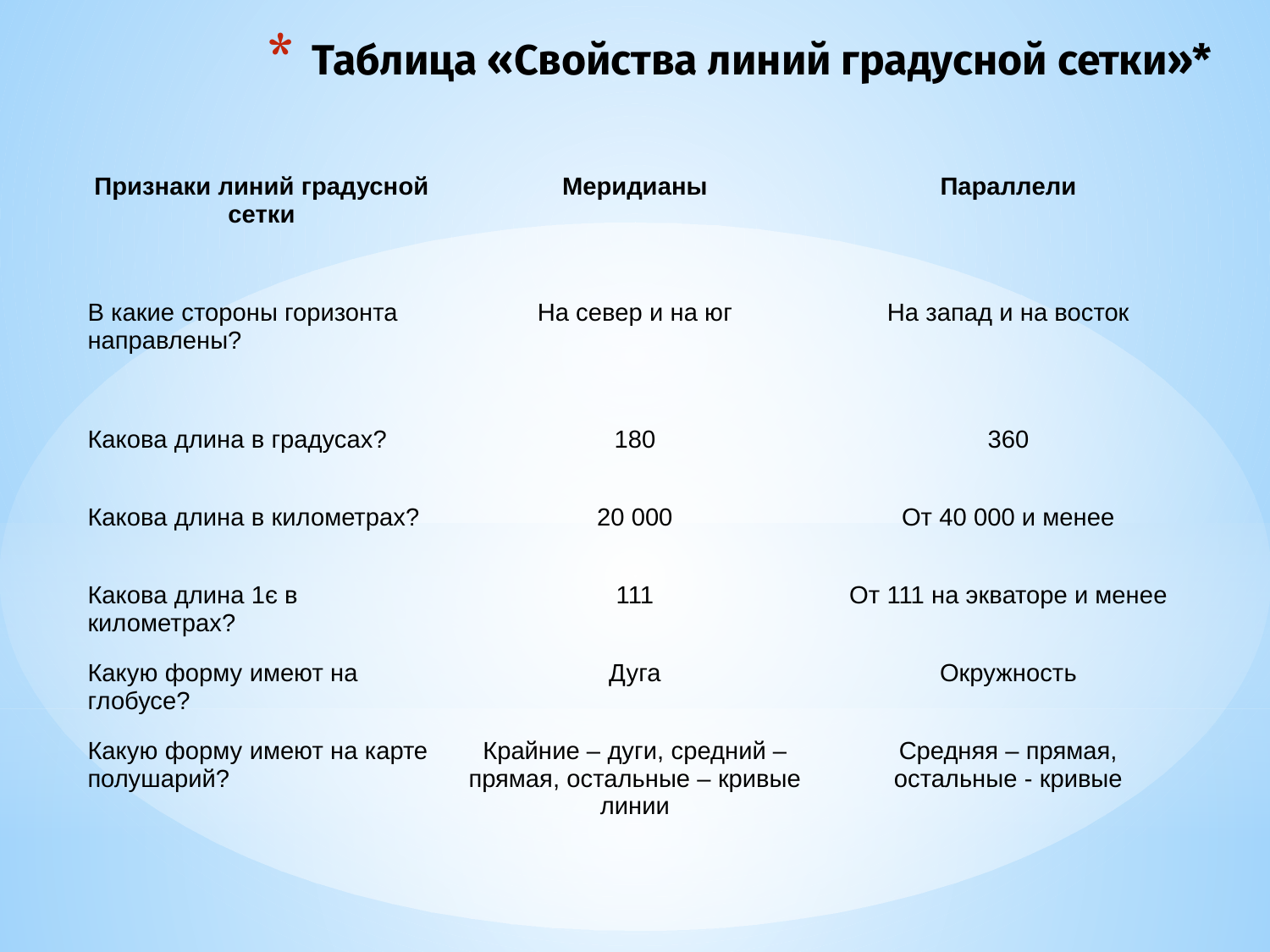

# Таблица «Свойства линий градусной сетки»*
| Признаки линий градусной сетки | Меридианы | Параллели |
| --- | --- | --- |
| В какие стороны горизонта направлены? | На север и на юг | На запад и на восток |
| Какова длина в градусах? | 180 | 360 |
| Какова длина в километрах? | 20 000 | От 40 000 и менее |
| Какова длина 1є в километрах? | 111 | От 111 на экваторе и менее |
| Какую форму имеют на глобусе? | Дуга | Окружность |
| Какую форму имеют на карте полушарий? | Крайние – дуги, средний – прямая, остальные – кривые линии | Средняя – прямая, остальные - кривые |